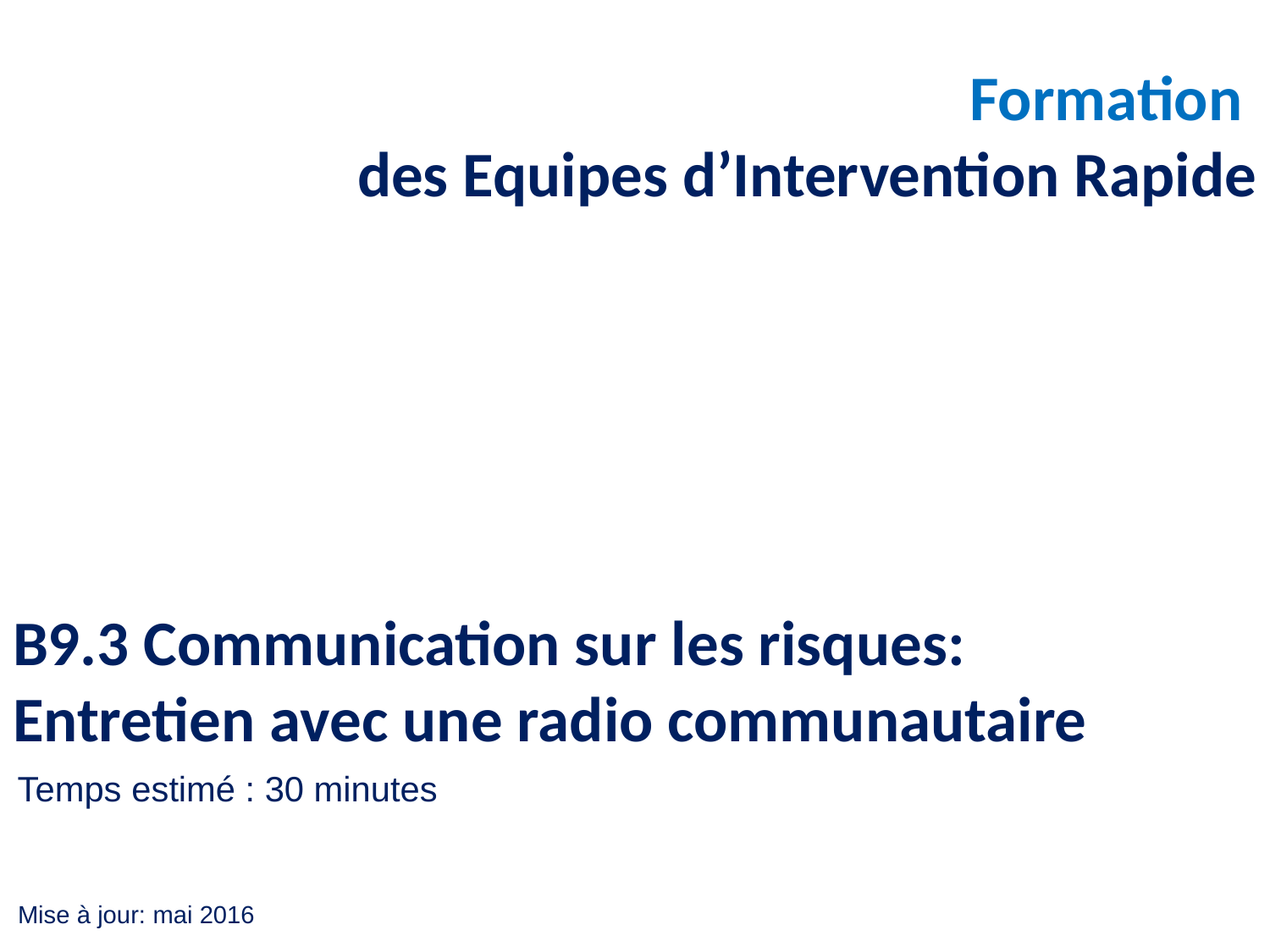

Formation
des Equipes d’Intervention Rapide
B9.3 Communication sur les risques:  Entretien avec une radio communautaire
Temps estimé : 30 minutes
Mise à jour: mai 2016